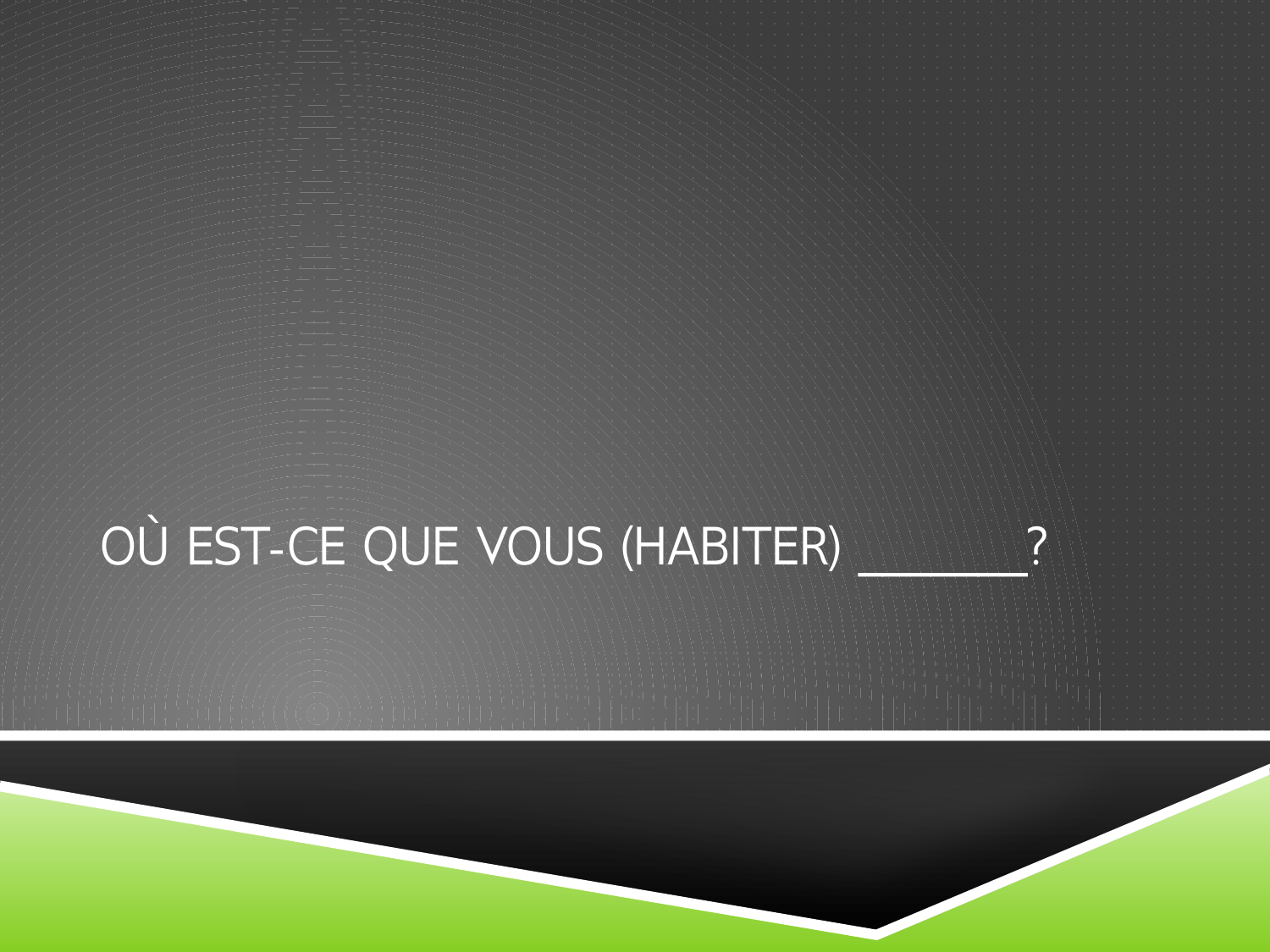

# où est-ce que vous (habiter) _______?